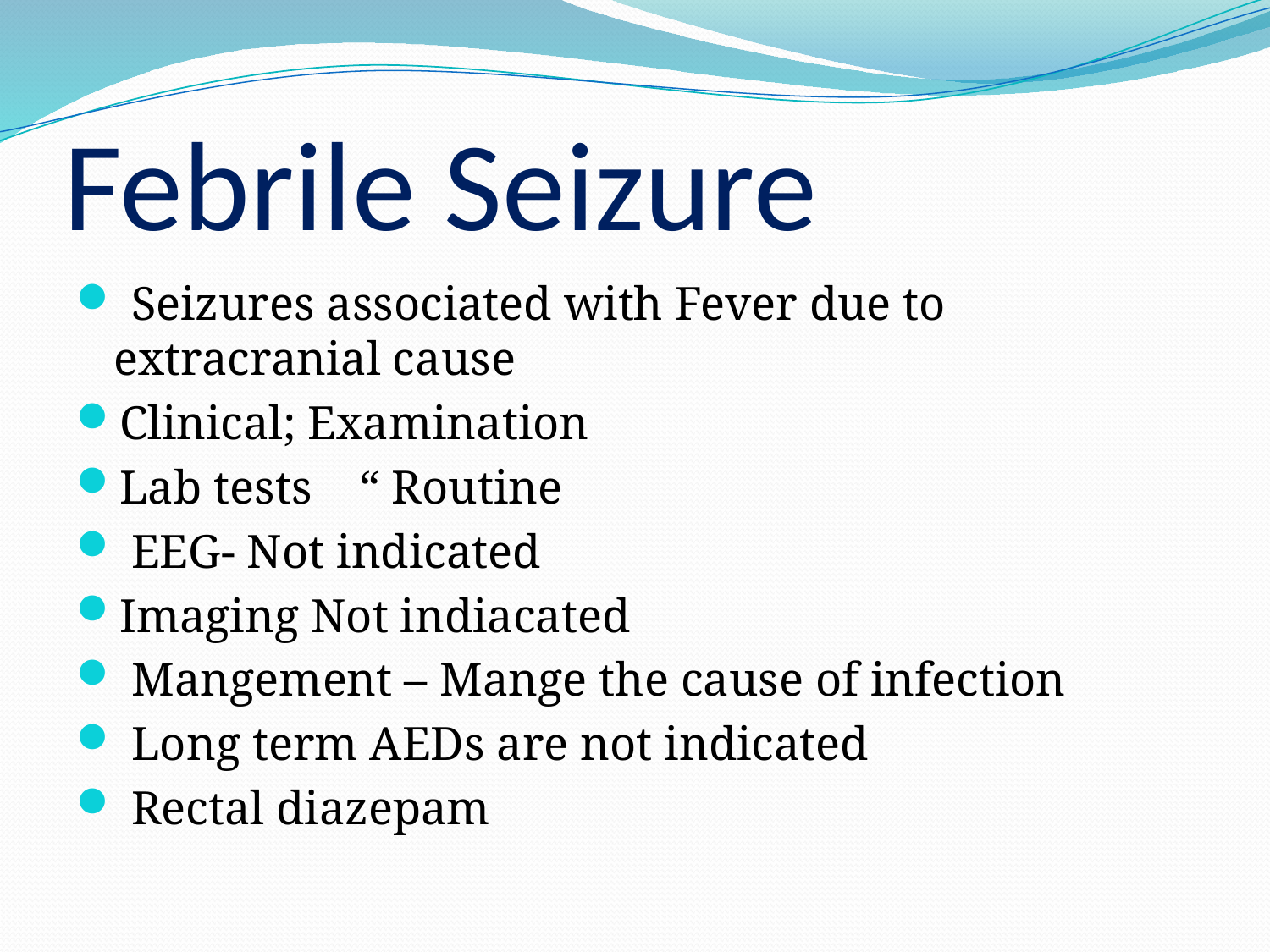

# Febrile Seizure
 Seizures associated with Fever due to extracranial cause
Clinical; Examination
Lab tests    “ Routine
 EEG- Not indicated
Imaging Not indiacated
 Mangement – Mange the cause of infection
 Long term AEDs are not indicated
 Rectal diazepam